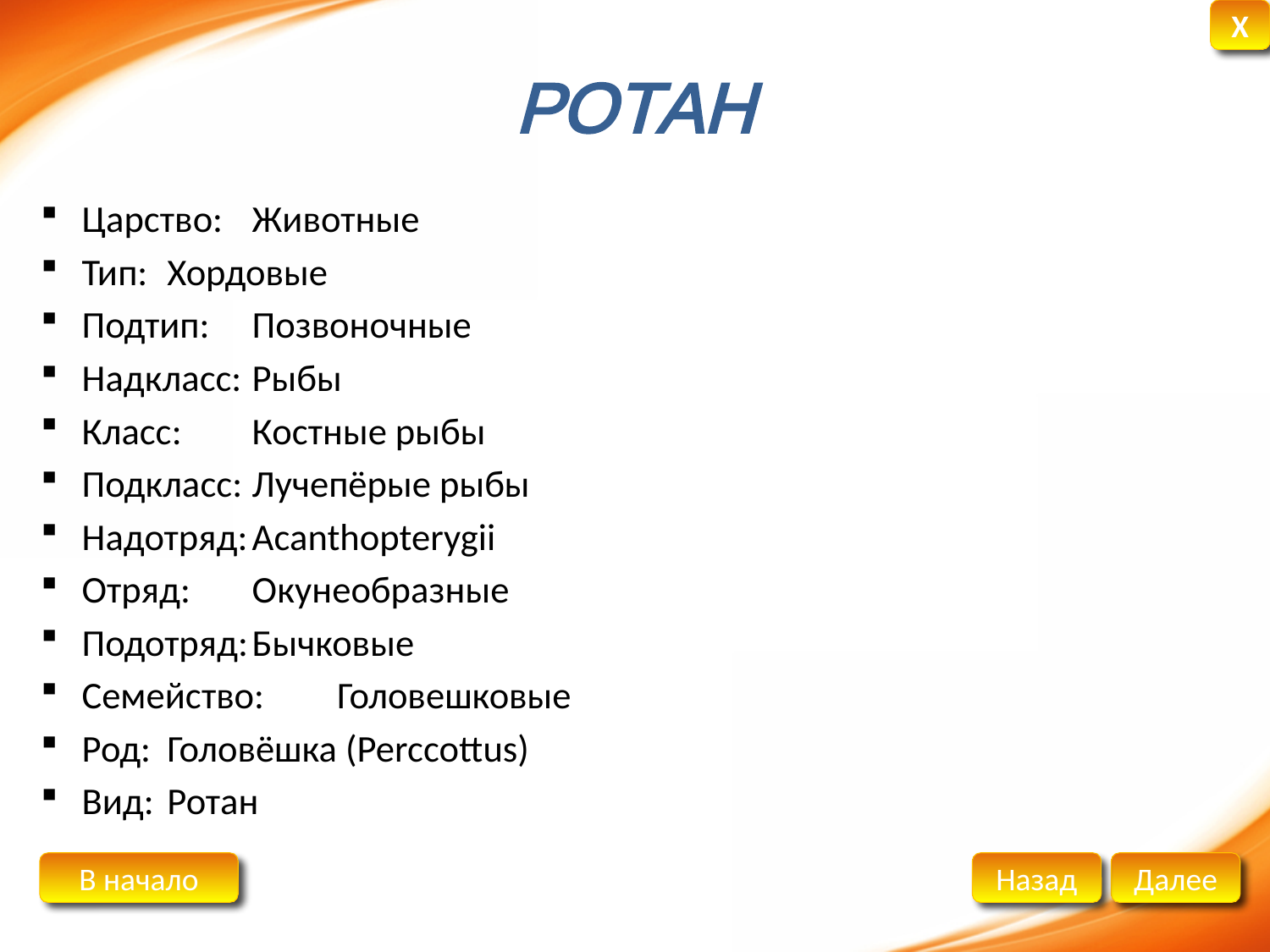

# РОТАН
Царство:			Животные
Тип:			Хордовые
Подтип: 			Позвоночные
Надкласс: 			Рыбы
Класс: 			Костные рыбы
Подкласс: 		Лучепёрые рыбы
Надотряд:			Acanthopterygii
Отряд: 			Окунеобразные
Подотряд:			Бычковые
Семейство:		Головешковые
Род: 			Головёшка (Perccottus)
Вид: 			Ротан